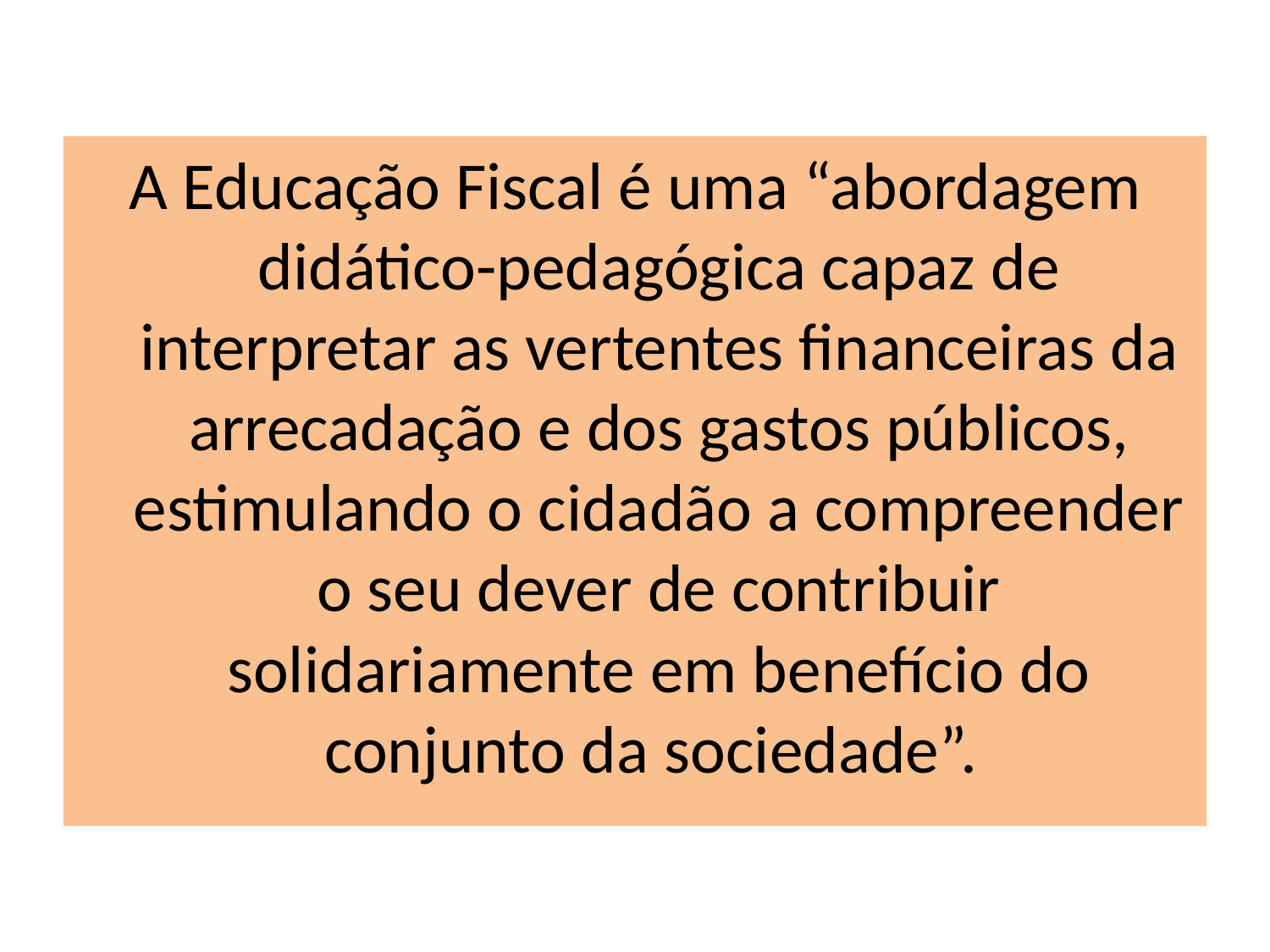

A Educação Fiscal é uma “abordagem didático-pedagógica capaz de interpretar as vertentes financeiras da arrecadação e dos gastos públicos, estimulando o cidadão a compreender o seu dever de contribuir solidariamente em benefício do conjunto da sociedade”.